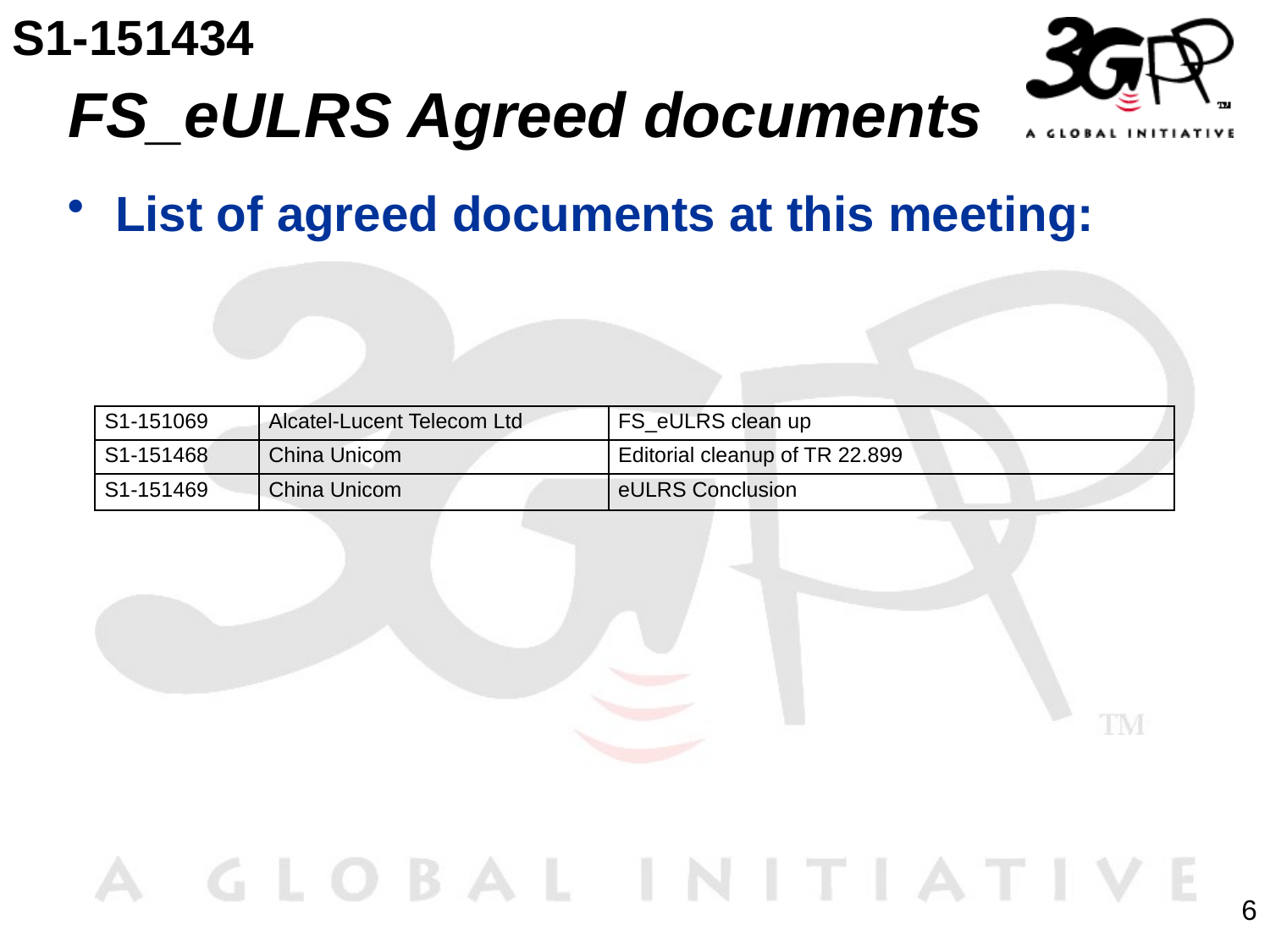

S1-151434
# FS_eULRS Agreed documents
List of agreed documents at this meeting:
| S1-151069 | Alcatel-Lucent Telecom Ltd | FS\_eULRS clean up |
| --- | --- | --- |
| S1-151468 | China Unicom | Editorial cleanup of TR 22.899 |
| S1-151469 | China Unicom | eULRS Conclusion |
6